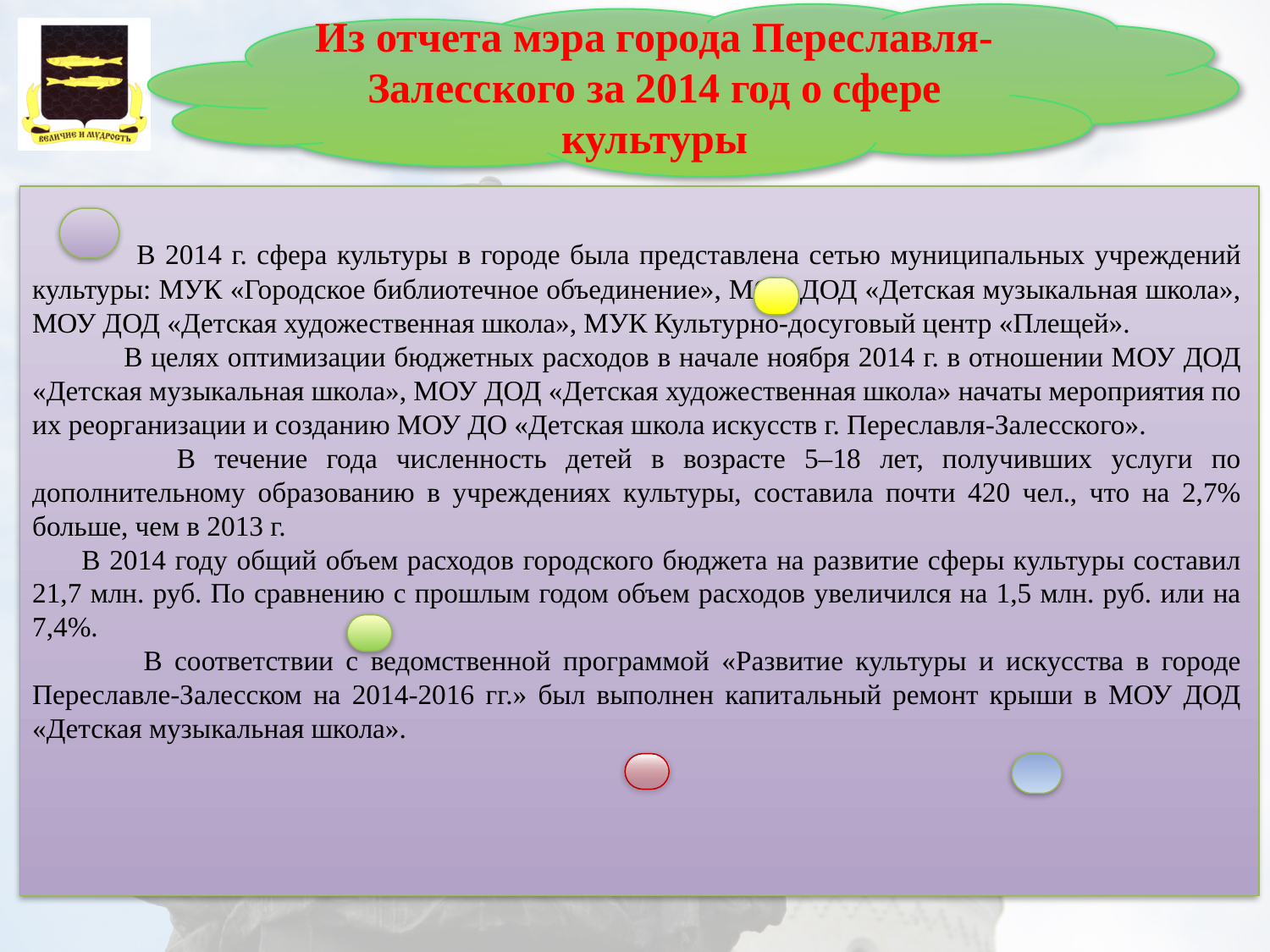

Из отчета мэра города Переславля-Залесского за 2014 год о сфере культуры

     В 2014 г. сфера культуры в городе была представлена сетью муниципальных учреждений культуры: МУК «Городское библиотечное объединение», МОУ ДОД «Детская музыкальная школа», МОУ ДОД «Детская художественная школа», МУК Культурно-досуговый центр «Плещей».
     В целях оптимизации бюджетных расходов в начале ноября 2014 г. в отношении МОУ ДОД «Детская музыкальная школа», МОУ ДОД «Детская художественная школа» начаты мероприятия по их реорганизации и созданию МОУ ДО «Детская школа искусств г. Переславля-Залесского».
     В течение года численность детей в возрасте 5–18 лет, получивших услуги по дополнительному образованию в учреждениях культуры, составила почти 420 чел., что на 2,7% больше, чем в 2013 г.
В 2014 году общий объем расходов городского бюджета на развитие сферы культуры составил 21,7 млн. руб. По сравнению с прошлым годом объем расходов увеличился на 1,5 млн. руб. или на 7,4%.
     В соответствии с ведомственной программой «Развитие культуры и искусства в городе Переславле-Залесском на 2014-2016 гг.» был выполнен капитальный ремонт крыши в МОУ ДОД «Детская музыкальная школа».